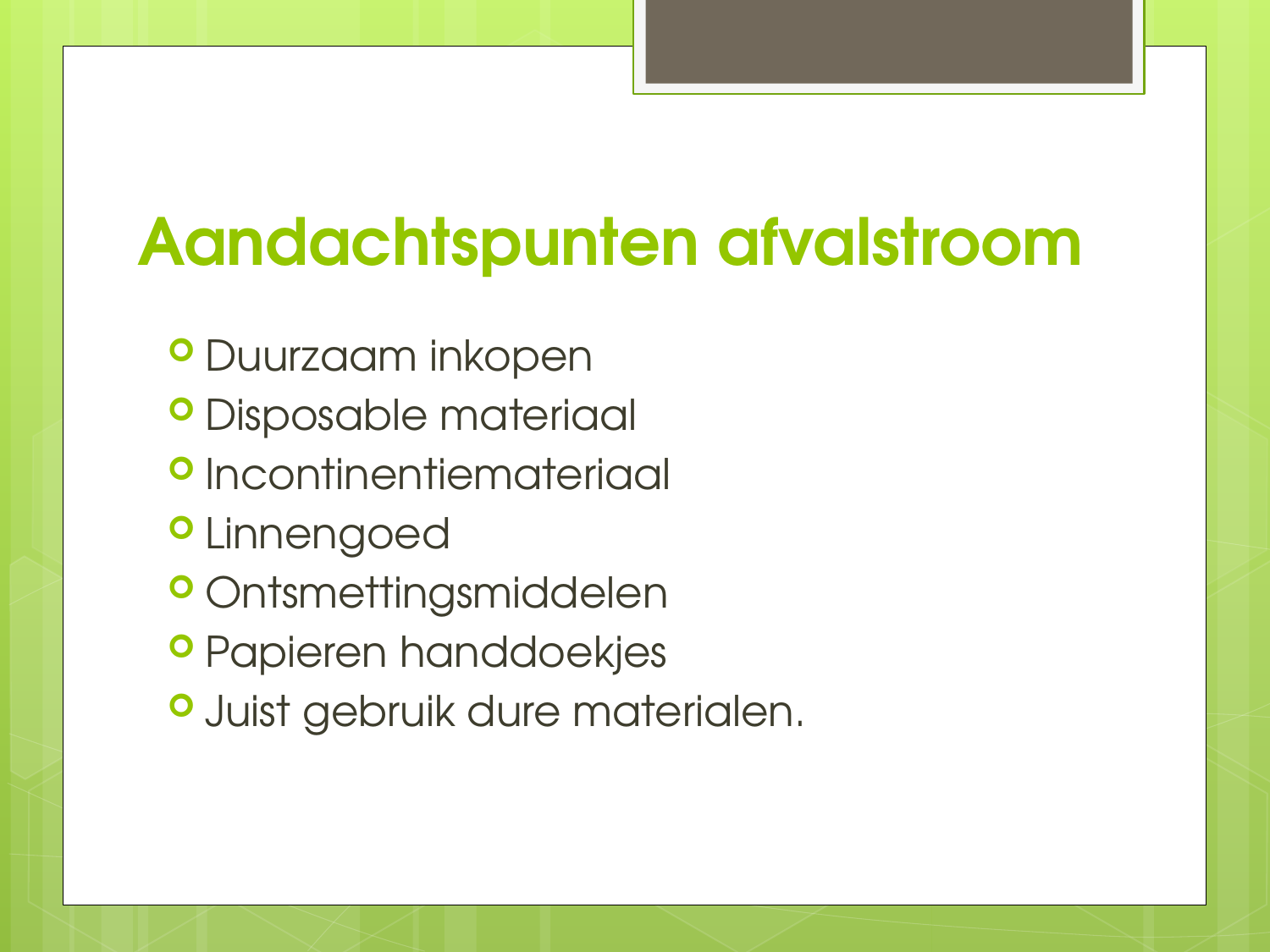

# Aandachtspunten afvalstroom
Duurzaam inkopen
Disposable materiaal
Incontinentiemateriaal
Linnengoed
Ontsmettingsmiddelen
Papieren handdoekjes
Juist gebruik dure materialen.